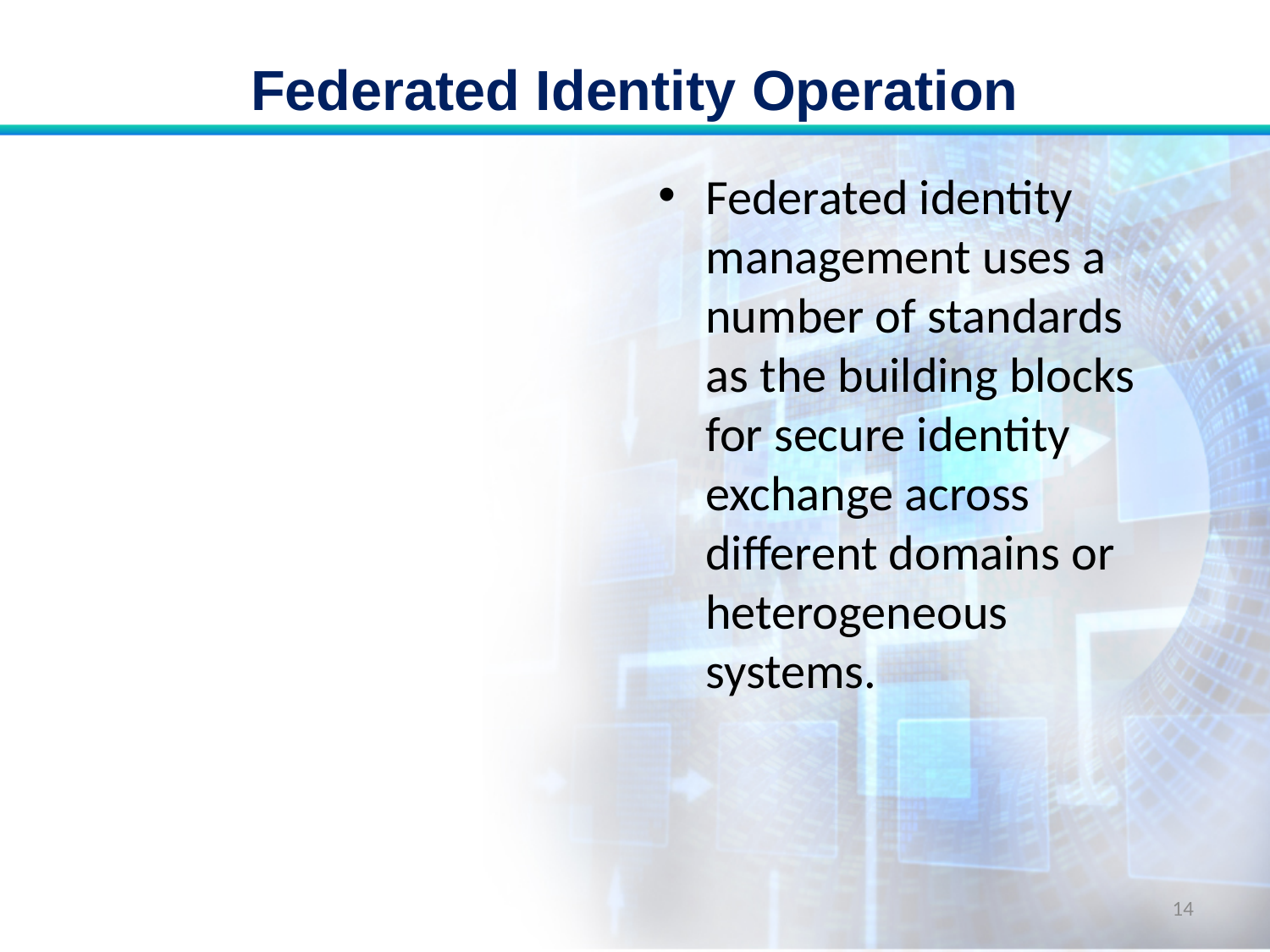

# Federated Identity Operation
Federated identity management uses a number of standards as the building blocks for secure identity exchange across different domains or heterogeneous systems.
14